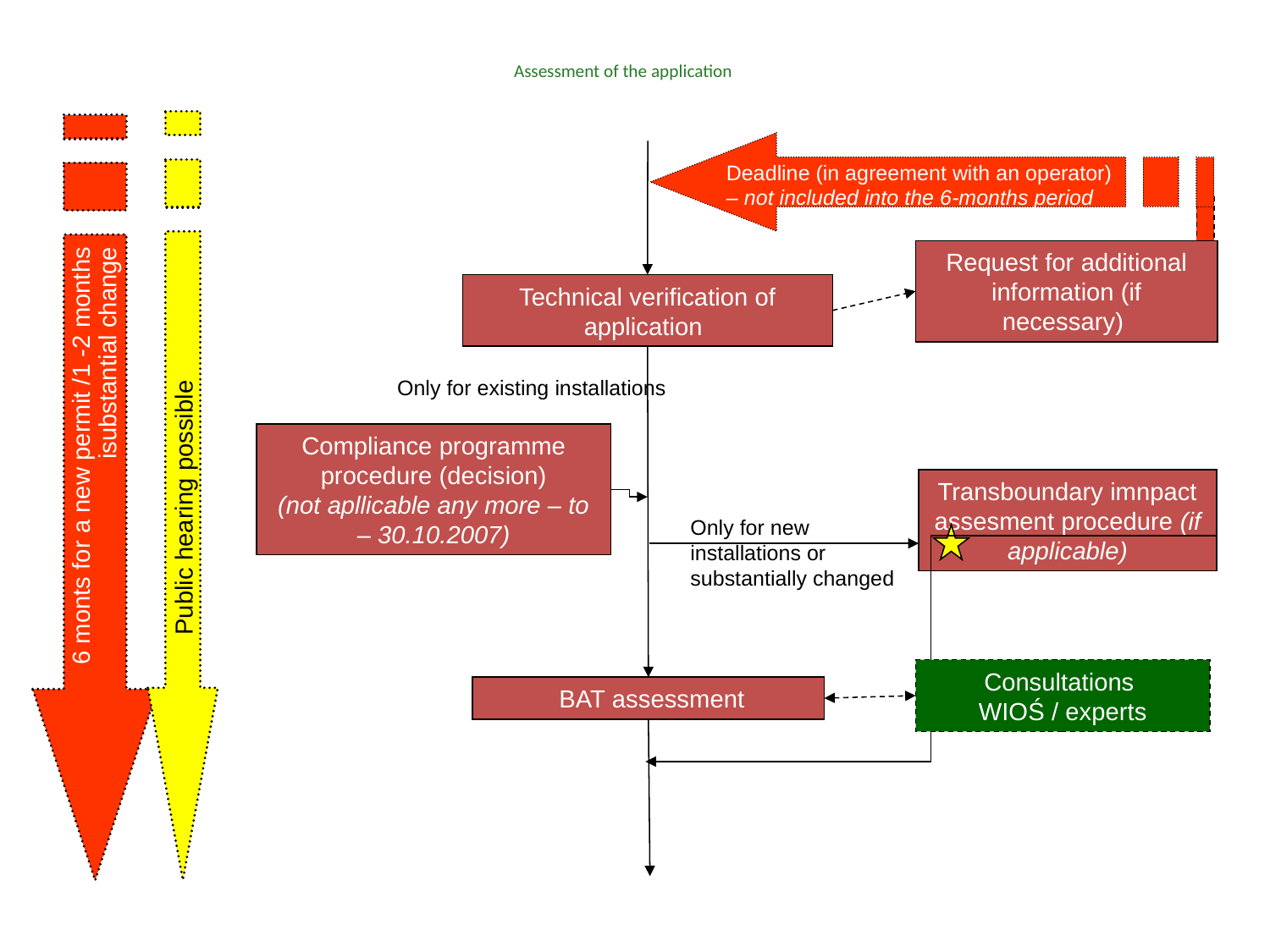

# Assessment of the application

Deadline (in agreement with an operator)
– not included into the 6-months period

Request for additional information (if necessary)
Technical verification of application
Only for existing installations
Compliance programme procedure (decision)
(not apllicable any more – to – 30.10.2007)
6 monts for a new permit /1 -2 months
isubstantial change
Public hearing possible
Transboundary imnpact assesment procedure (if applicable)
Only for new installations or substantially changed

Consultations
WIOŚ / experts
 BAT assessment